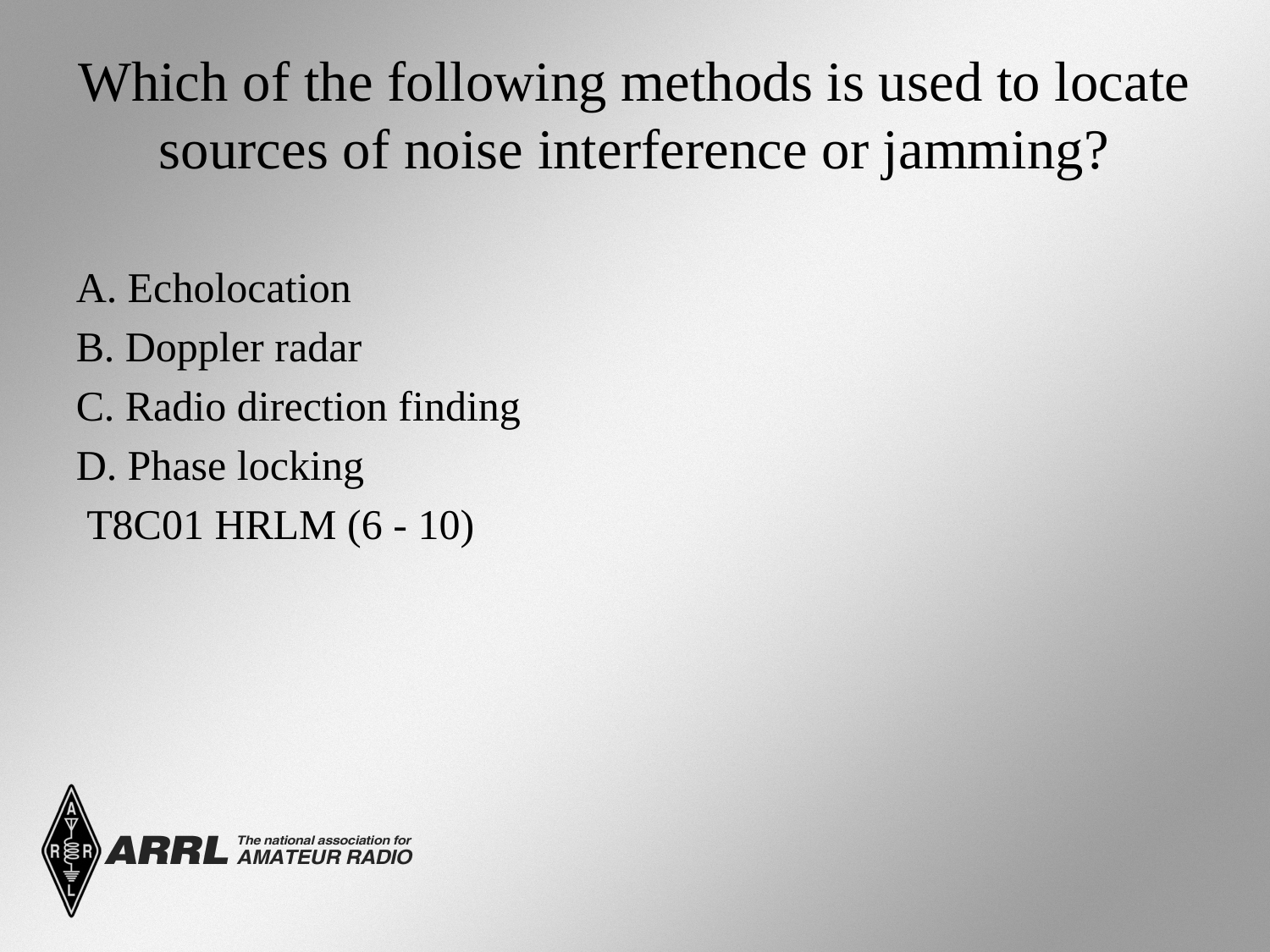

# Which of the following methods is used to locate sources of noise interference or jamming?
A. Echolocation
B. Doppler radar
C. Radio direction finding
D. Phase locking
 T8C01 HRLM (6 - 10)